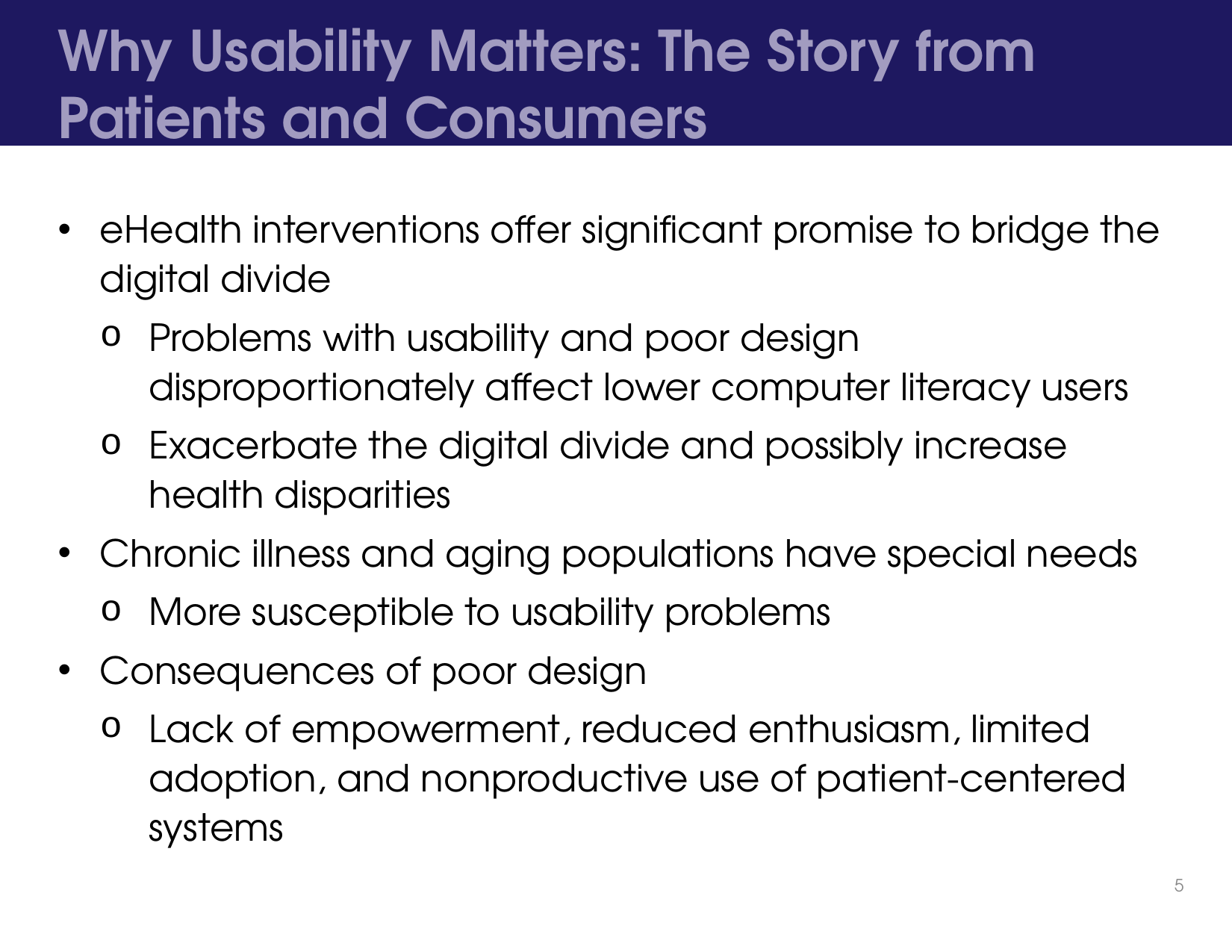

# Why Usability Matters: The Story from Patients and Consumers
eHealth interventions offer significant promise to bridge the digital divide
Problems with usability and poor design disproportionately affect lower computer literacy users
Exacerbate the digital divide and possibly increase health disparities
Chronic illness and aging populations have special needs
More susceptible to usability problems
Consequences of poor design
Lack of empowerment, reduced enthusiasm, limited adoption, and nonproductive use of patient-centered systems
5